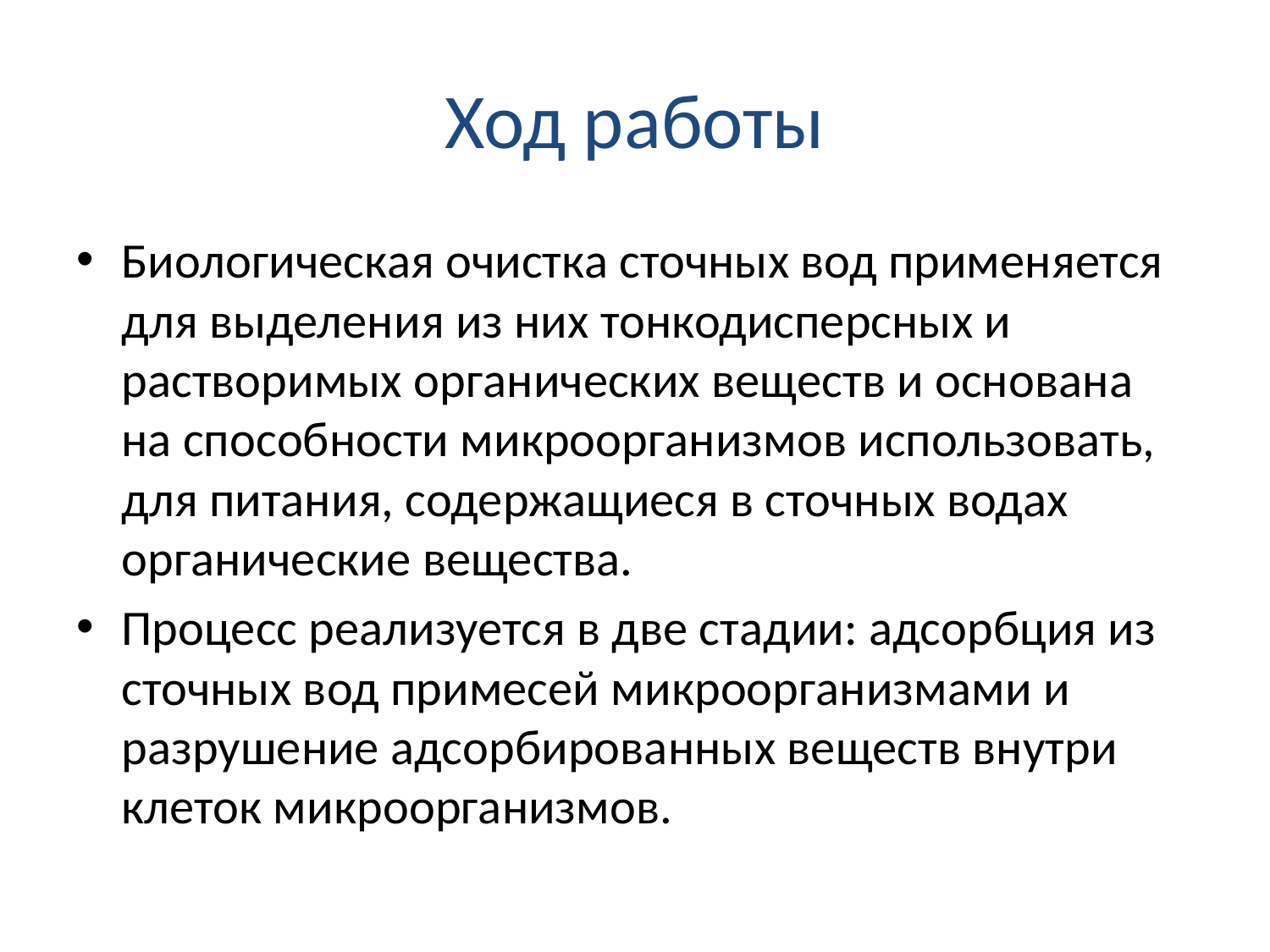

# Ход работы
Биологическая очистка сточных вод применяется для выделения из них тонкодисперсных и растворимых органических веществ и основана на способности микроорганизмов использовать, для питания, содержащиеся в сточных водах органические вещества.
Процесс реализуется в две стадии: адсорбция из сточных вод примесей микроорганизмами и разрушение адсорбированных веществ внутри клеток микроорганизмов.